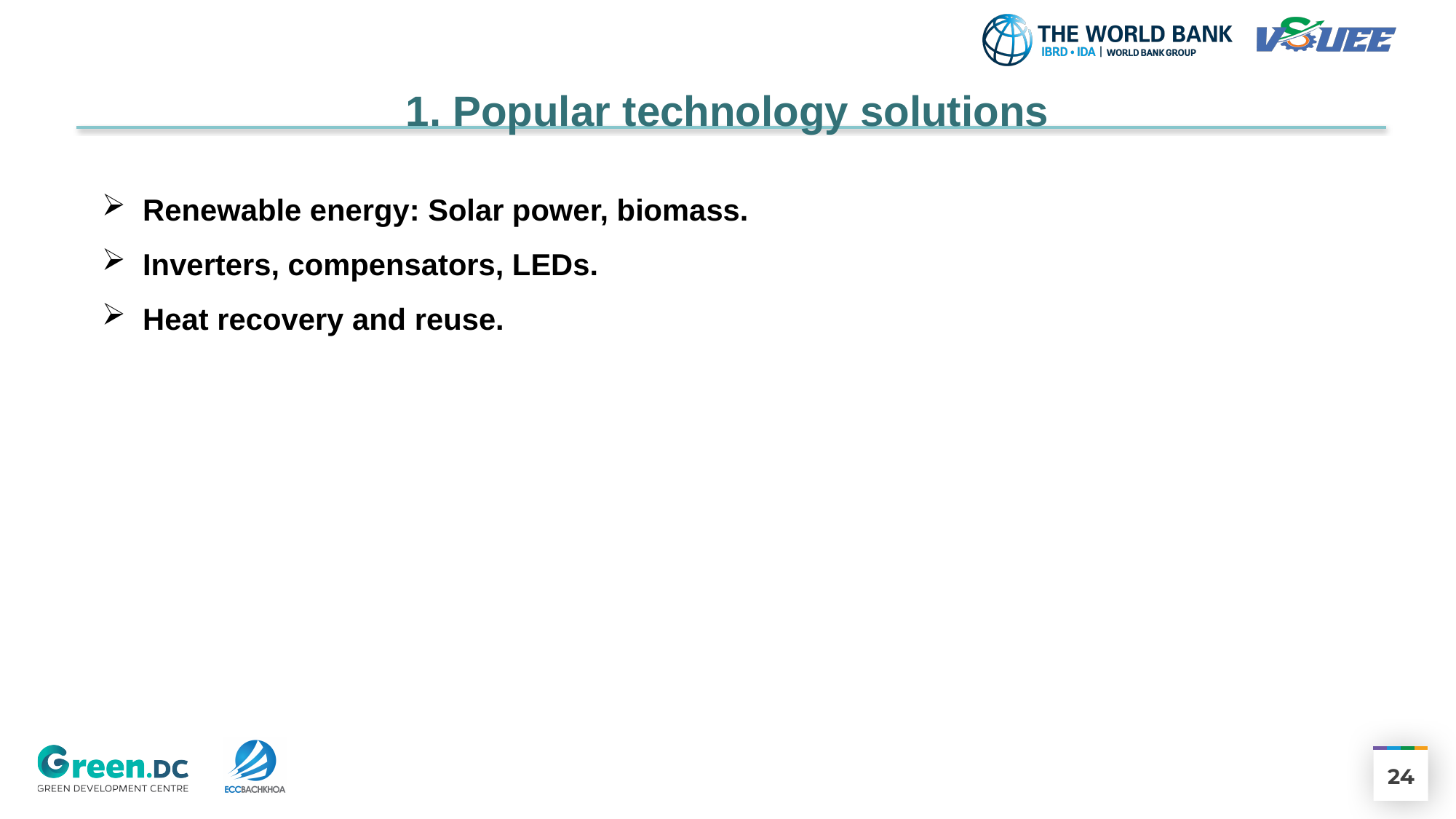

1. Popular technology solutions

Renewable energy: Solar power, biomass.
Inverters, compensators, LEDs.
Heat recovery and reuse.